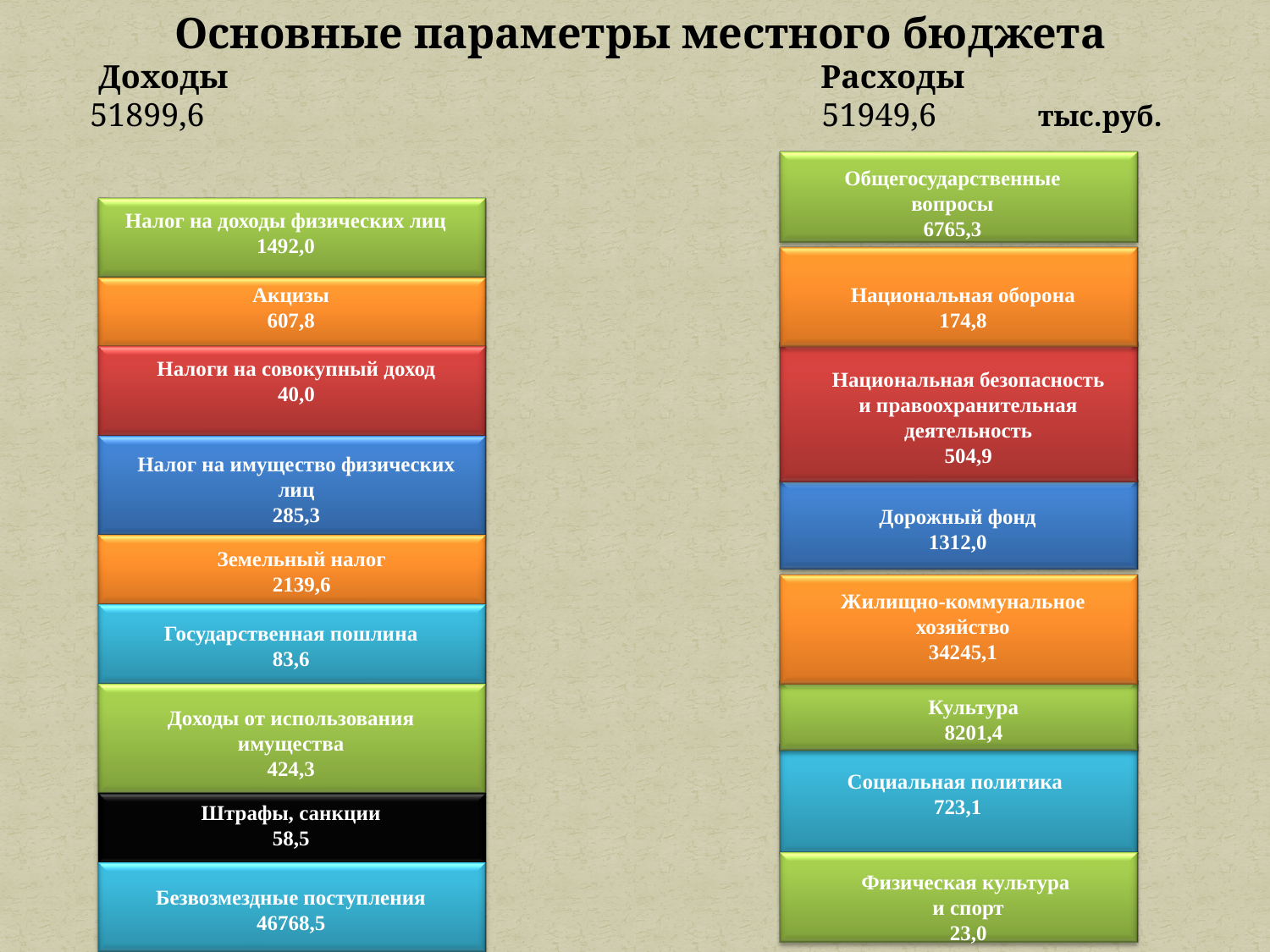

Основные параметры местного бюджета
    Доходы                                                                        Расходы
   51899,6                                                                           51949,6            тыс.руб.

Общегосударственные вопросы
6765,3

Налог на доходы физических лиц 1492,0

Акцизы
607,8
Национальная оборона
174,8

Налоги на совокупный доход
40,0
Национальная безопасность и правоохранительная деятельность
504,9

Налог на имущество физических лиц
285,3

Дорожный фонд
1312,0

Земельный налог
2139,6

Жилищно-коммунальное хозяйство
34245,1

Государственная пошлина
83,6

Культура
8201,4
Доходы от использования имущества
424,3

Социальная политика
723,1

Штрафы, санкции
58,5

Физическая культура
и спорт
23,0
Безвозмездные поступления
46768,5